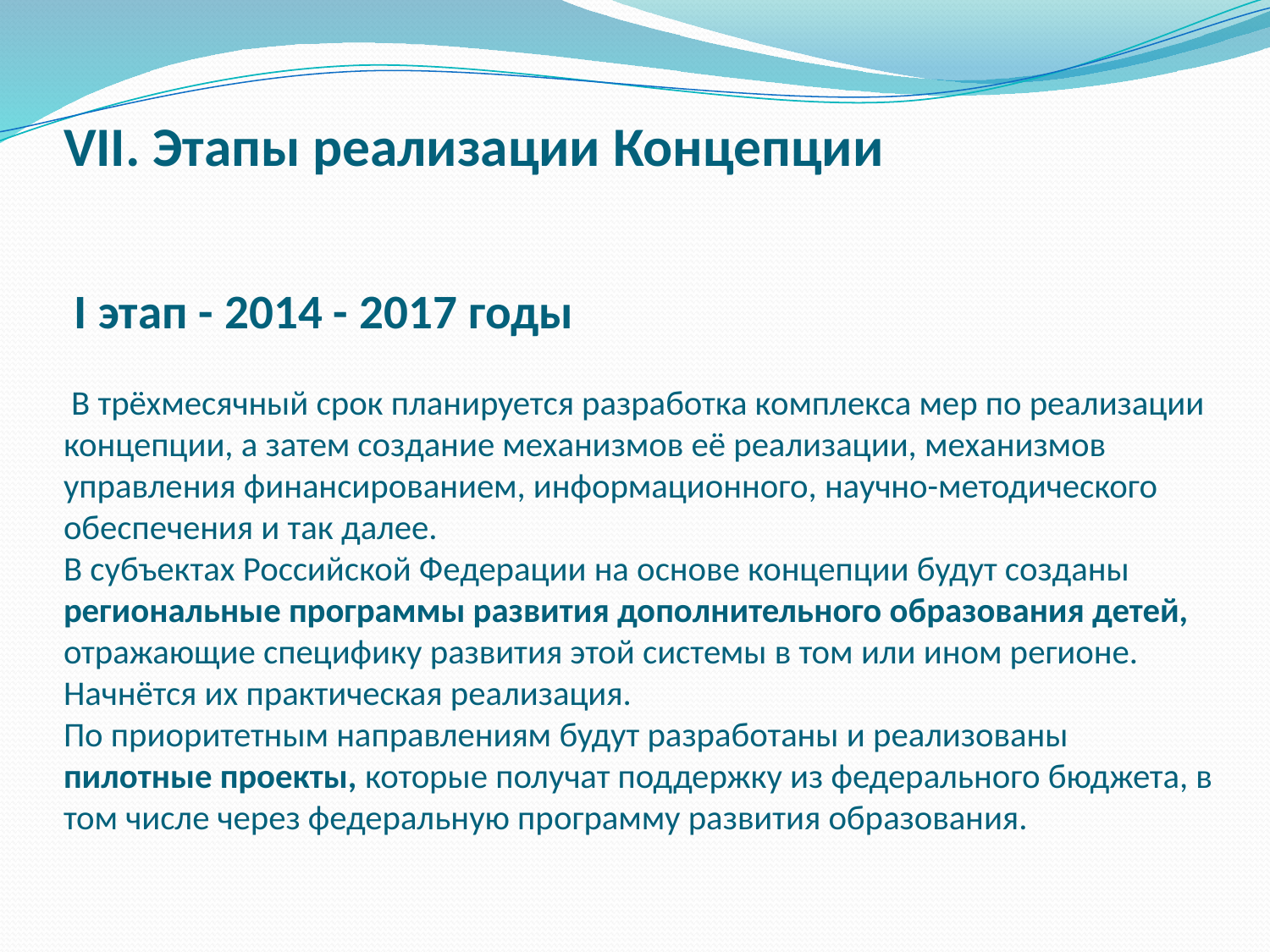

# VII. Этапы реализации Концепции I этап - 2014 - 2017 годы В трёхмесячный срок планируется разработка комплекса мер по реализации концепции, а затем создание механизмов её реализации, механизмов управления финансированием, информационного, научно-методического обеспечения и так далее. В субъектах Российской Федерации на основе концепции будут созданы региональные программы развития дополнительного образования детей, отражающие специфику развития этой системы в том или ином регионе. Начнётся их практическая реализация. По приоритетным направлениям будут разработаны и реализованы пилотные проекты, которые получат поддержку из федерального бюджета, в том числе через федеральную программу развития образования.